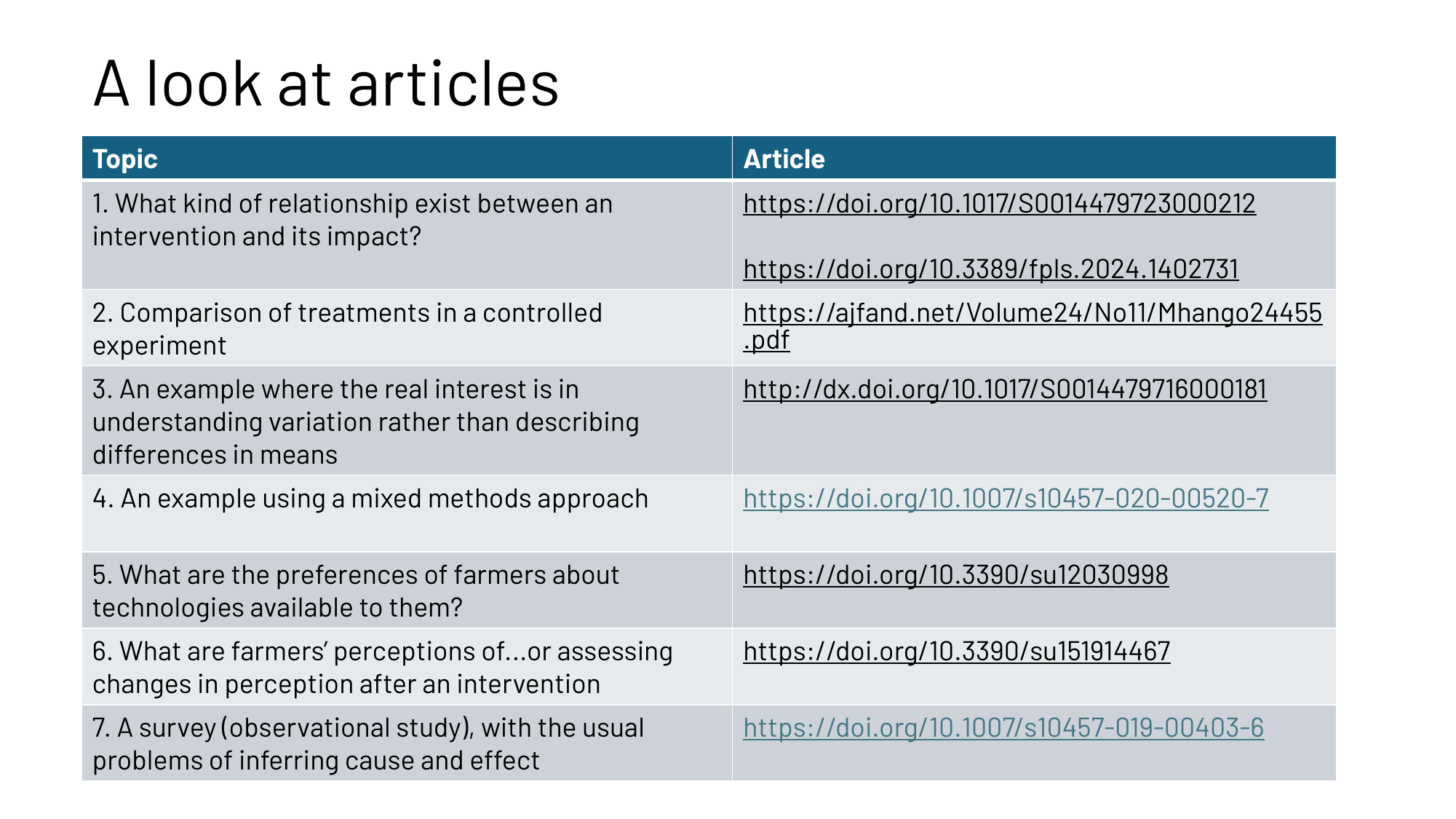

# A look at articles
| Topic | Article |
| --- | --- |
| 1. What kind of relationship exist between an intervention and its impact? | https://doi.org/10.1017/S0014479723000212 https://doi.org/10.3389/fpls.2024.1402731 |
| 2. Comparison of treatments in a controlled experiment | https://ajfand.net/Volume24/No11/Mhango24455.pdf |
| 3. An example where the real interest is in understanding variation rather than describing differences in means | http://dx.doi.org/10.1017/S0014479716000181 |
| 4. An example using a mixed methods approach | https://doi.org/10.1007/s10457-020-00520-7 |
| 5. What are the preferences of farmers about technologies available to them? | https://doi.org/10.3390/su12030998 |
| 6. What are farmers’ perceptions of...or assessing changes in perception after an intervention | https://doi.org/10.3390/su151914467 |
| 7. A survey (observational study), with the usual problems of inferring cause and effect | https://doi.org/10.1007/s10457-019-00403-6 |